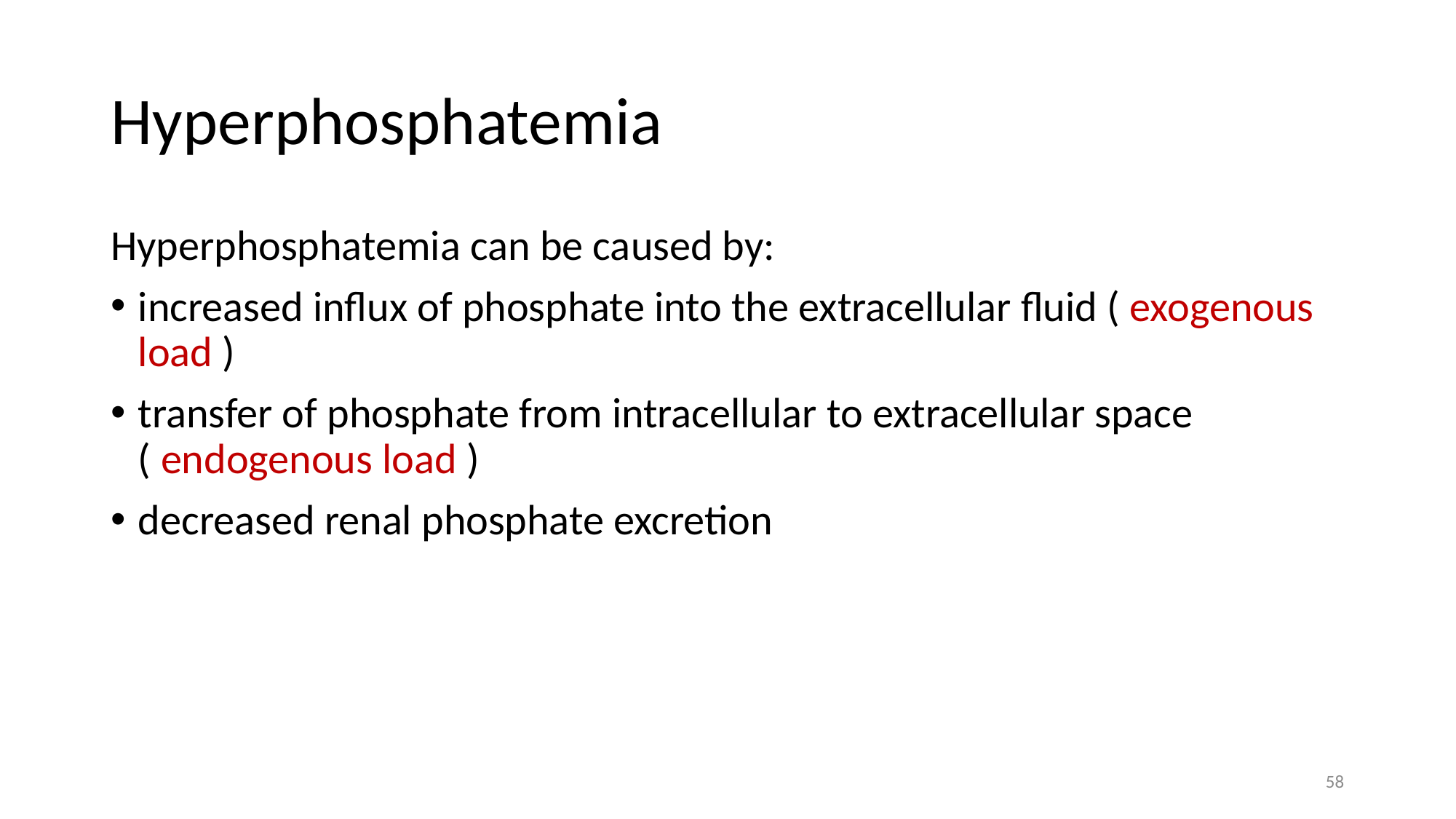

# Hyperphosphatemia
Hyperphosphatemia can be caused by:
increased influx of phosphate into the extracellular fluid ( exogenous load )
transfer of phosphate from intracellular to extracellular space ( endogenous load )
decreased renal phosphate excretion

58